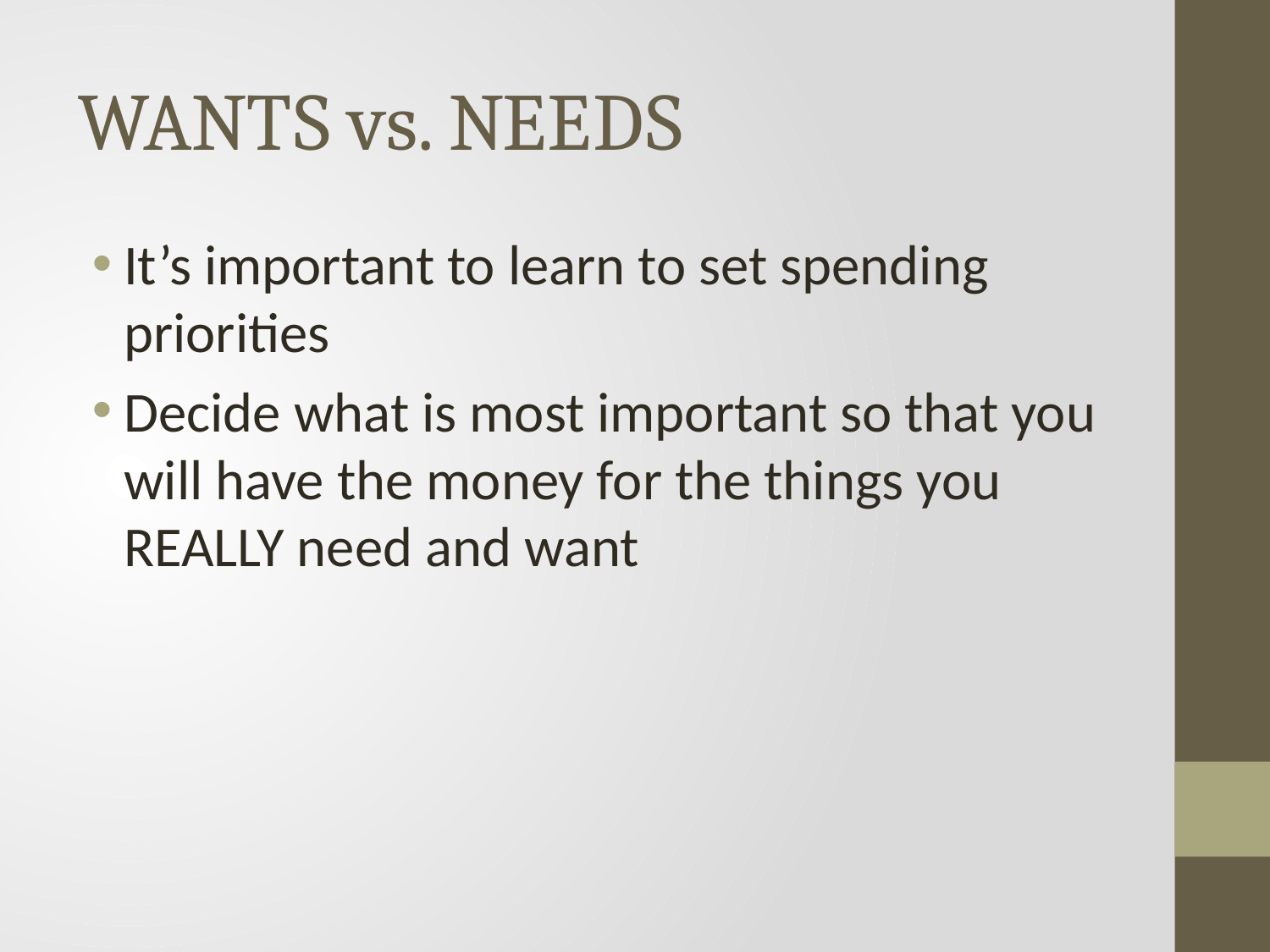

# WANTS vs. NEEDS
It’s important to learn to set spending priorities
Decide what is most important so that you will have the money for the things you REALLY need and want